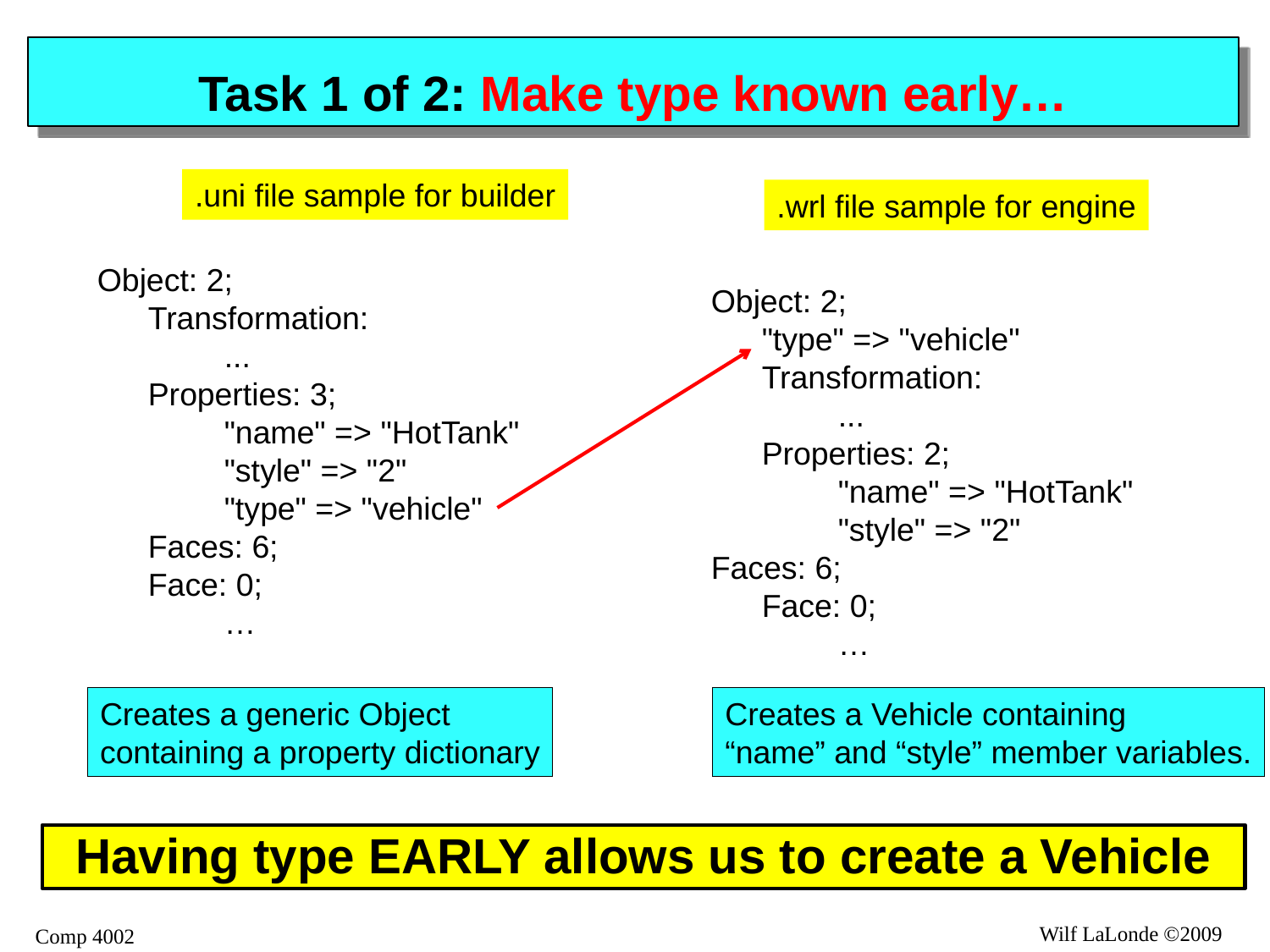

# Task 1 of 2: Make type known early…
.uni file sample for builder
.wrl file sample for engine
Object: 2;
	Transformation:
		...
	Properties: 3;
		"name" => "HotTank"
		"style" => "2"
		"type" => "vehicle"
	Faces: 6;
	Face: 0;
		…
Object: 2;
	"type" => "vehicle"
	Transformation:
		...
	Properties: 2;
		"name" => "HotTank"
		"style" => "2"	Faces: 6;
	Face: 0;
		…
Creates a generic Object
containing a property dictionary
Creates a Vehicle containing
“name” and “style” member variables.
Having type EARLY allows us to create a Vehicle